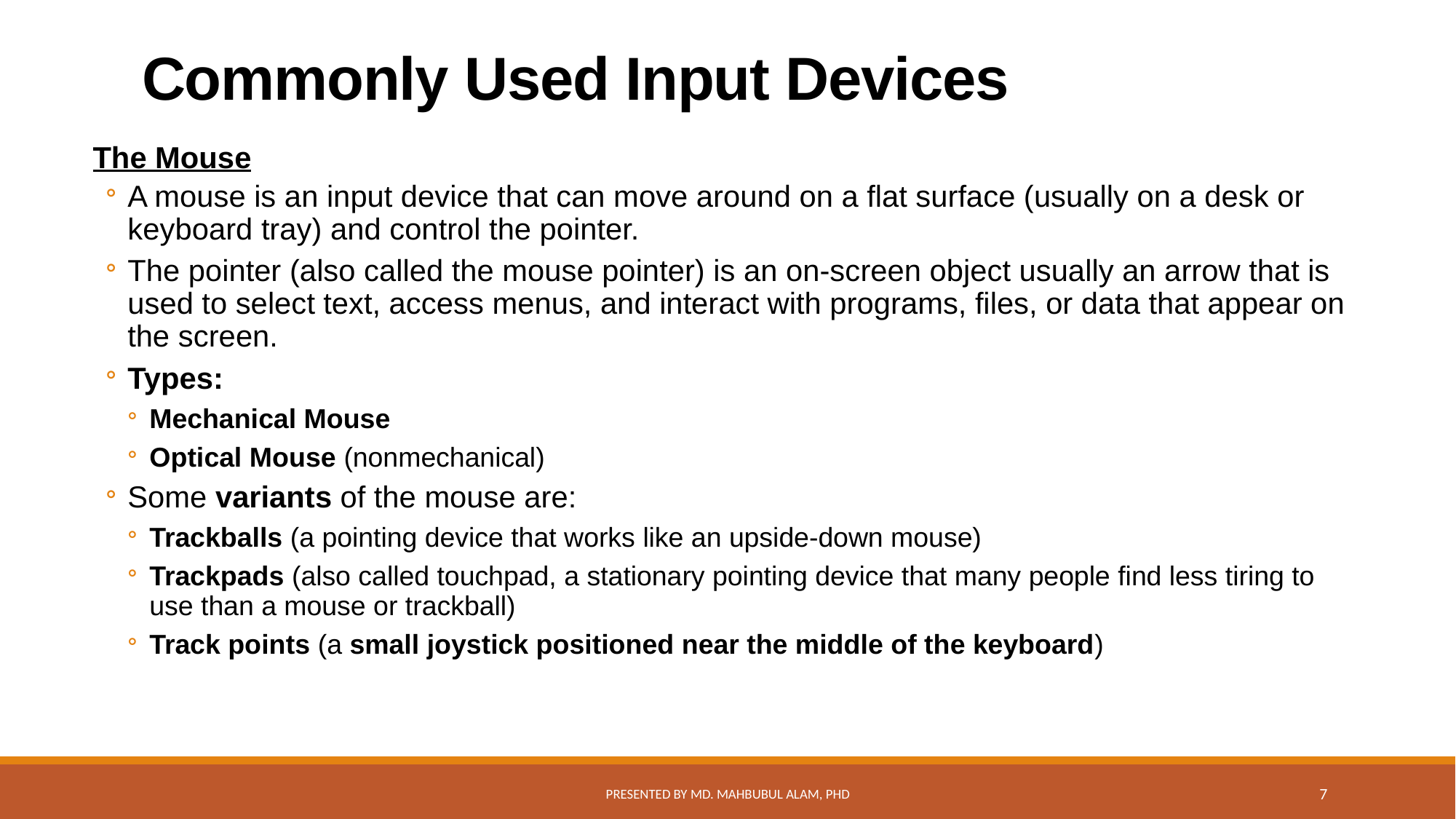

# Commonly Used Input Devices
The Mouse
A mouse is an input device that can move around on a flat surface (usually on a desk or keyboard tray) and control the pointer.
The pointer (also called the mouse pointer) is an on-screen object usually an arrow that is used to select text, access menus, and interact with programs, files, or data that appear on the screen.
Types:
Mechanical Mouse
Optical Mouse (nonmechanical)
Some variants of the mouse are:
Trackballs (a pointing device that works like an upside-down mouse)
Trackpads (also called touchpad, a stationary pointing device that many people find less tiring to use than a mouse or trackball)
Track points (a small joystick positioned near the middle of the keyboard)

Presented by Md. Mahbubul Alam, PhD
7